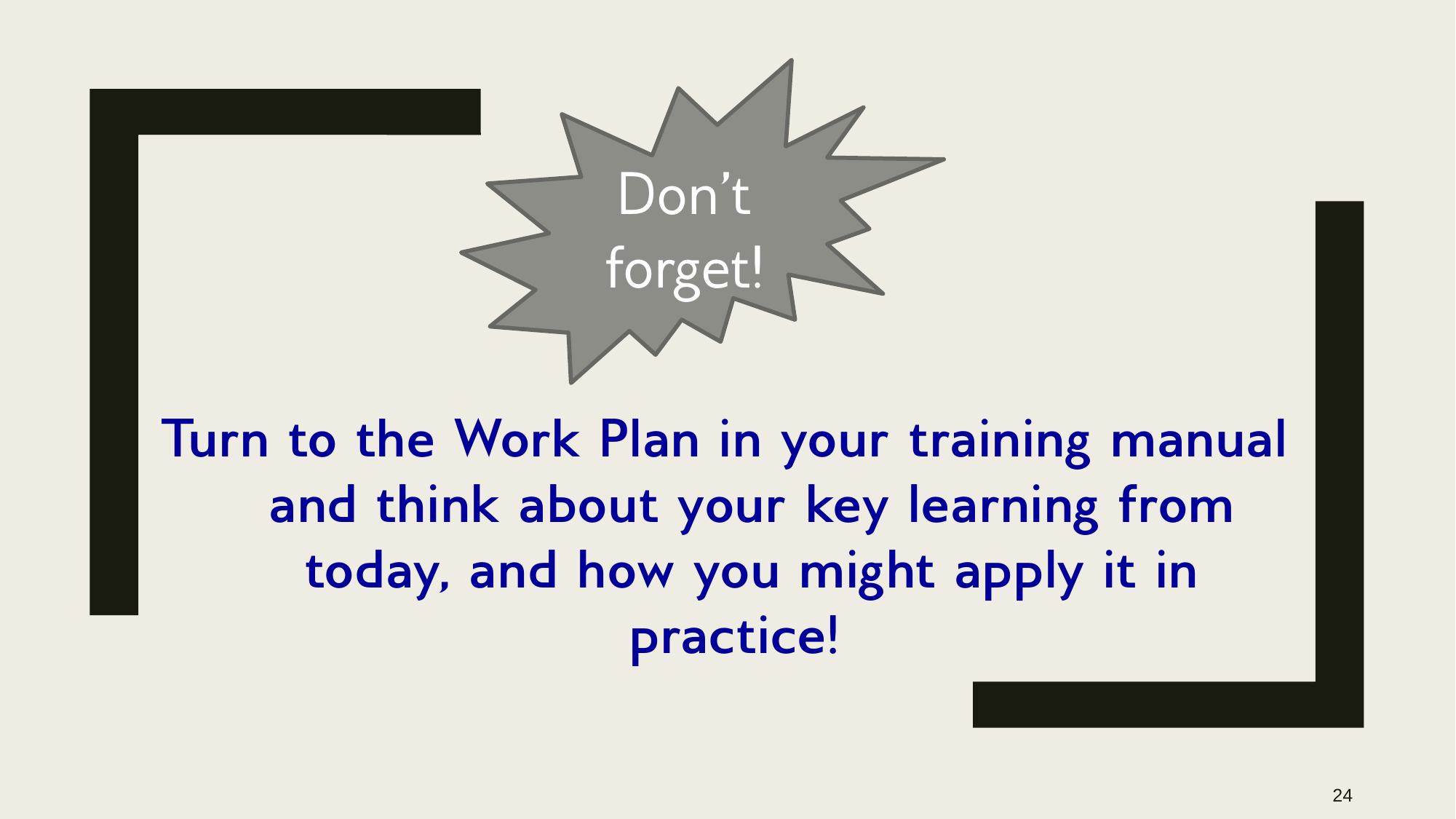

Don’t forget!
Turn to the Work Plan in your training manual and think about your key learning from today, and how you might apply it in practice!
24